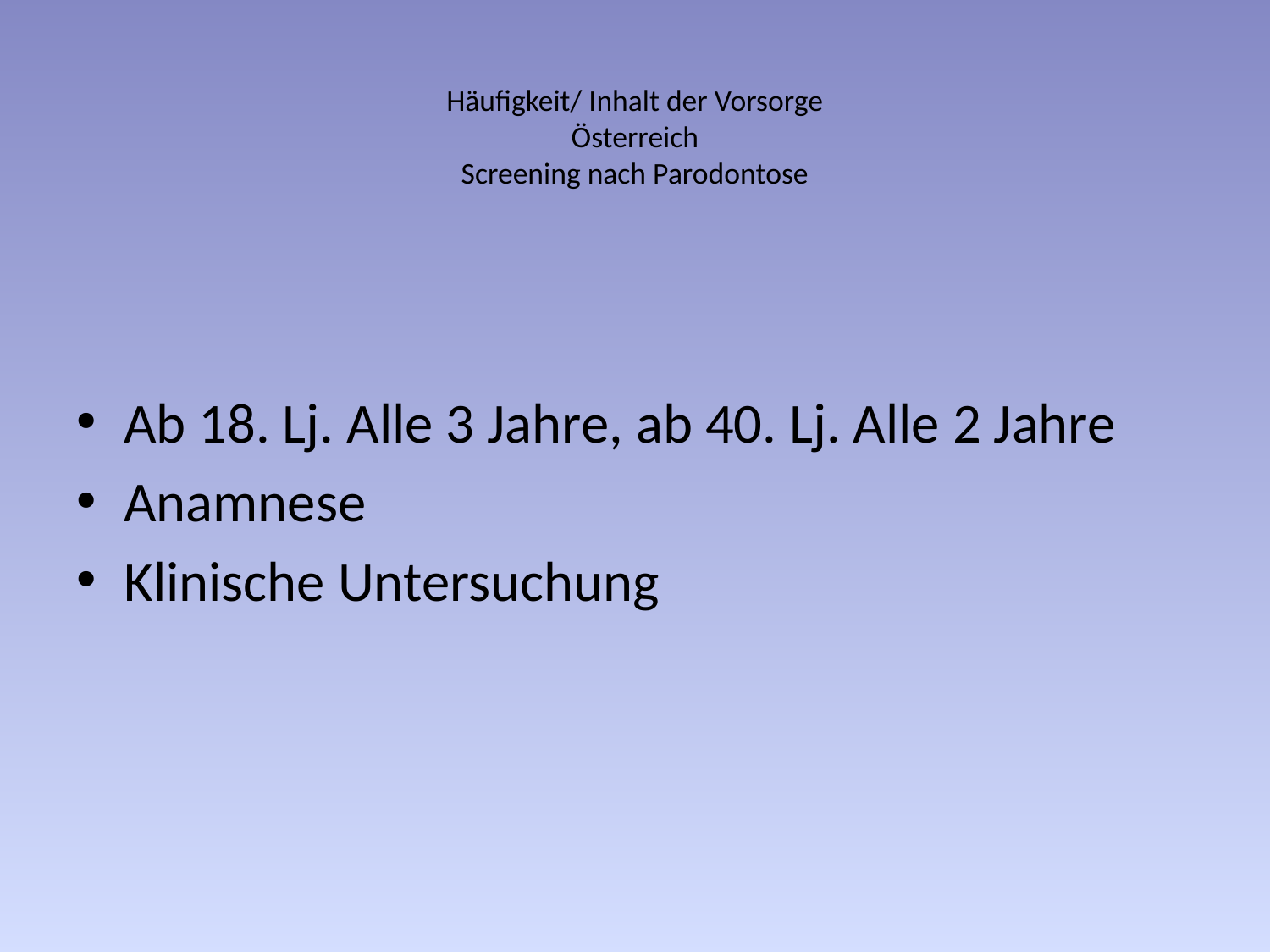

# Häufigkeit/ Inhalt der Vorsorge Österreich Screening nach Parodontose

Ab 18. Lj. Alle 3 Jahre, ab 40. Lj. Alle 2 Jahre
Anamnese
Klinische Untersuchung